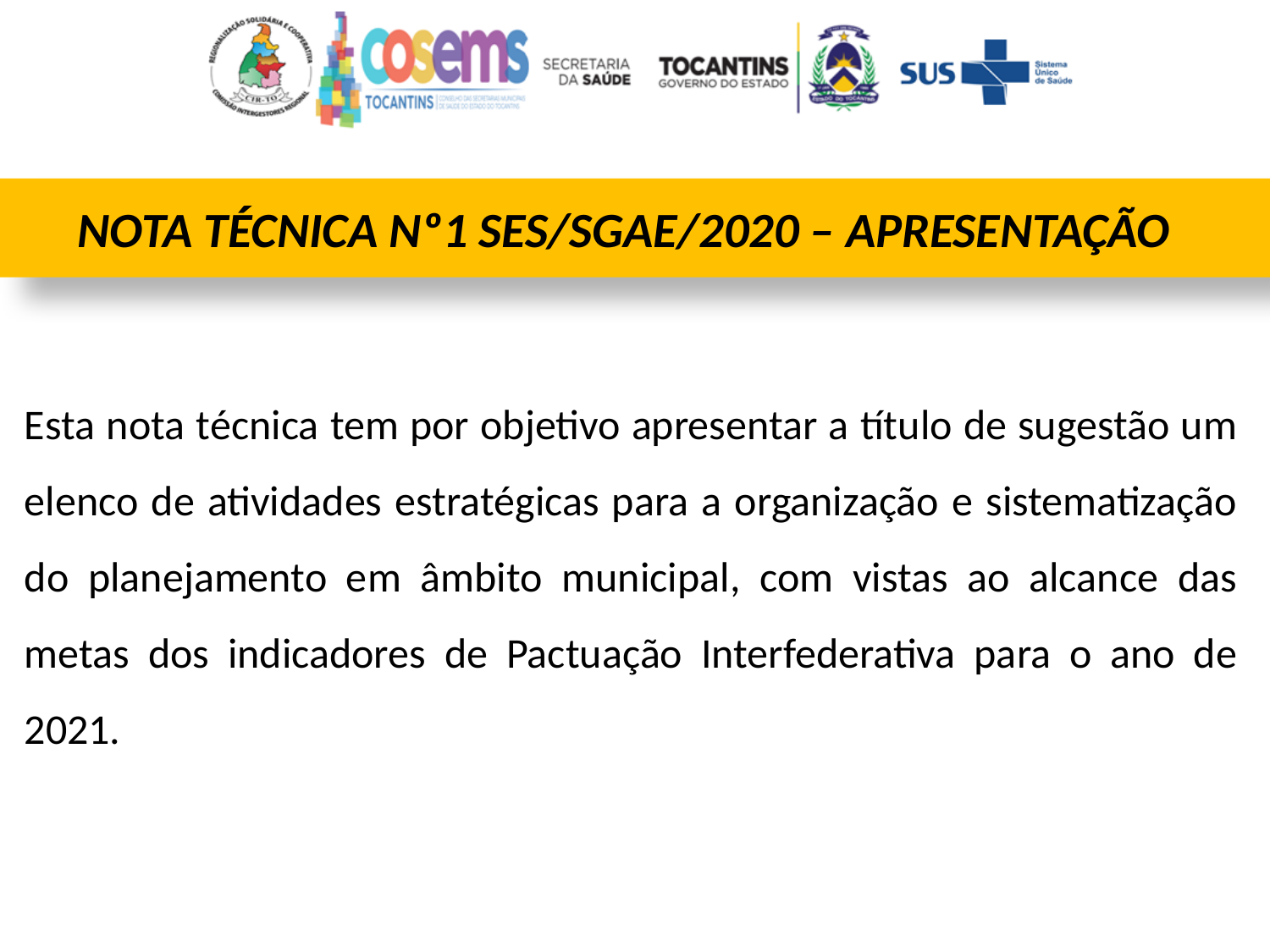

NOTA TÉCNICA Nº1 SES/SGAE/2020 – APRESENTAÇÃO
Esta nota técnica tem por objetivo apresentar a título de sugestão um elenco de atividades estratégicas para a organização e sistematização do planejamento em âmbito municipal, com vistas ao alcance das metas dos indicadores de Pactuação Interfederativa para o ano de 2021.